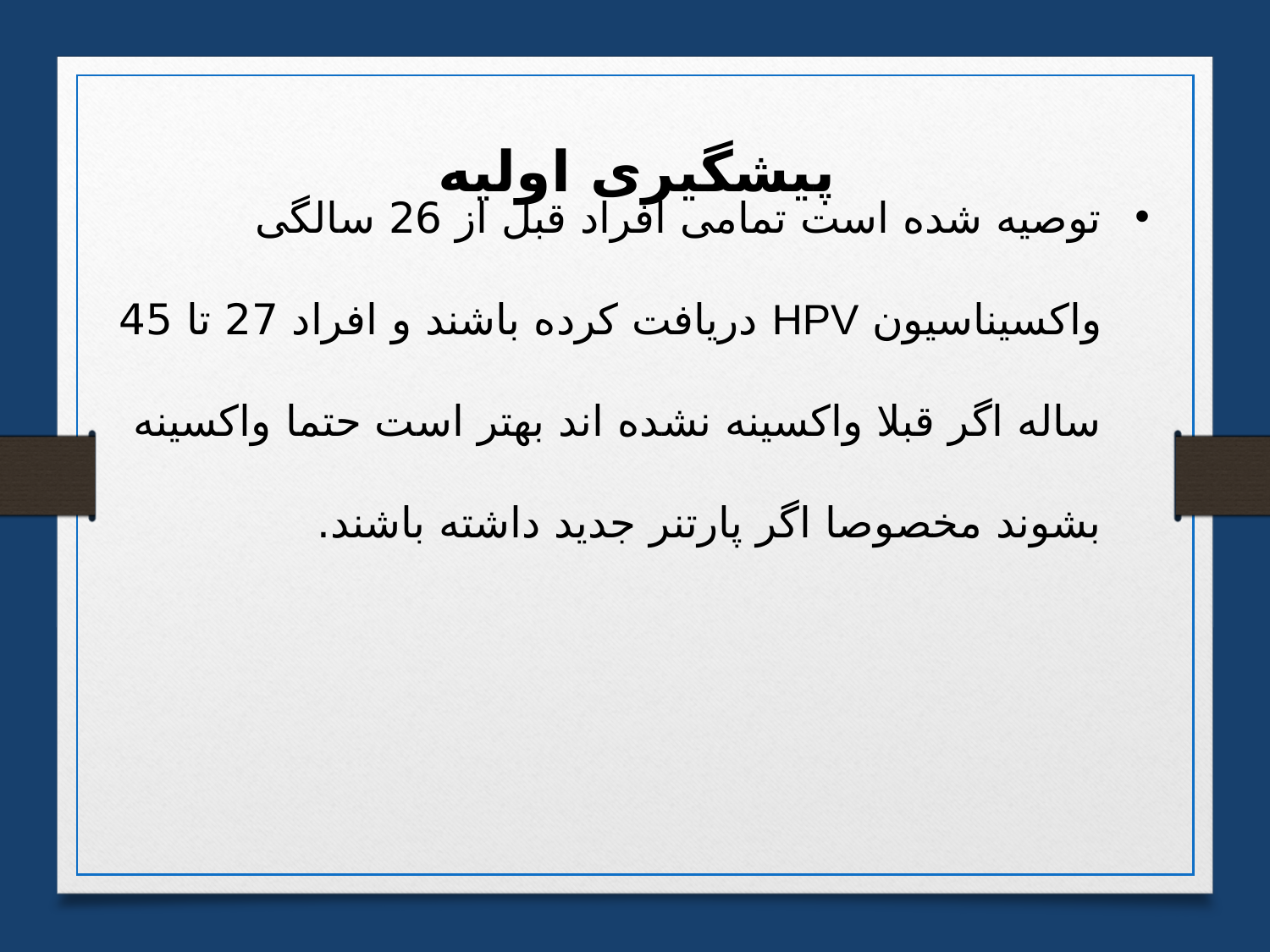

پیشگیری اولیه
توصیه شده است تمامی افراد قبل از 26 سالگی واکسیناسیون HPV دریافت کرده باشند و افراد 27 تا 45 ساله اگر قبلا واکسینه نشده اند بهتر است حتما واکسینه بشوند مخصوصا اگر پارتنر جدید داشته باشند.